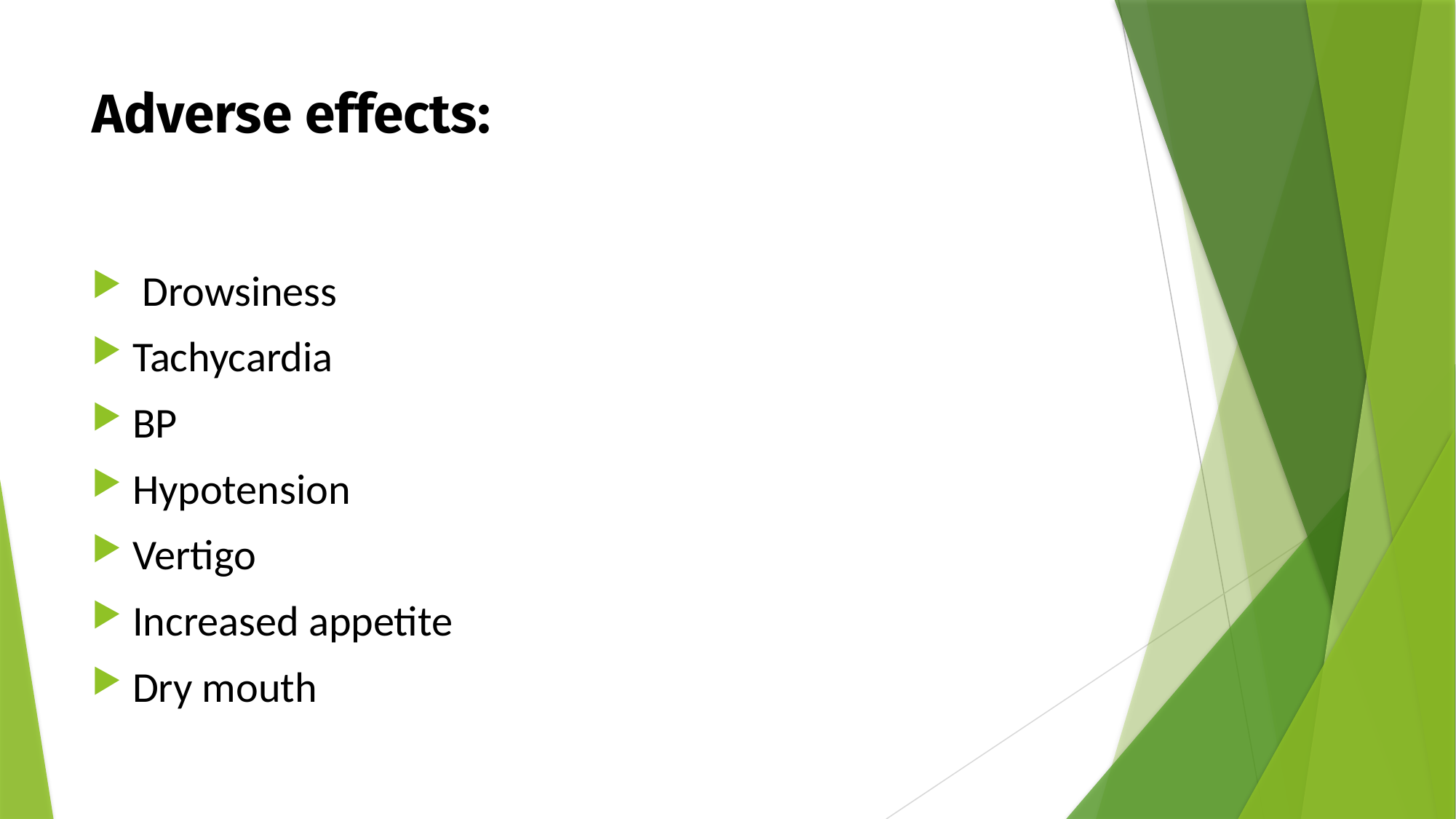

# Adverse effects:
 Drowsiness
Tachycardia
BP
Hypotension
Vertigo
Increased appetite
Dry mouth